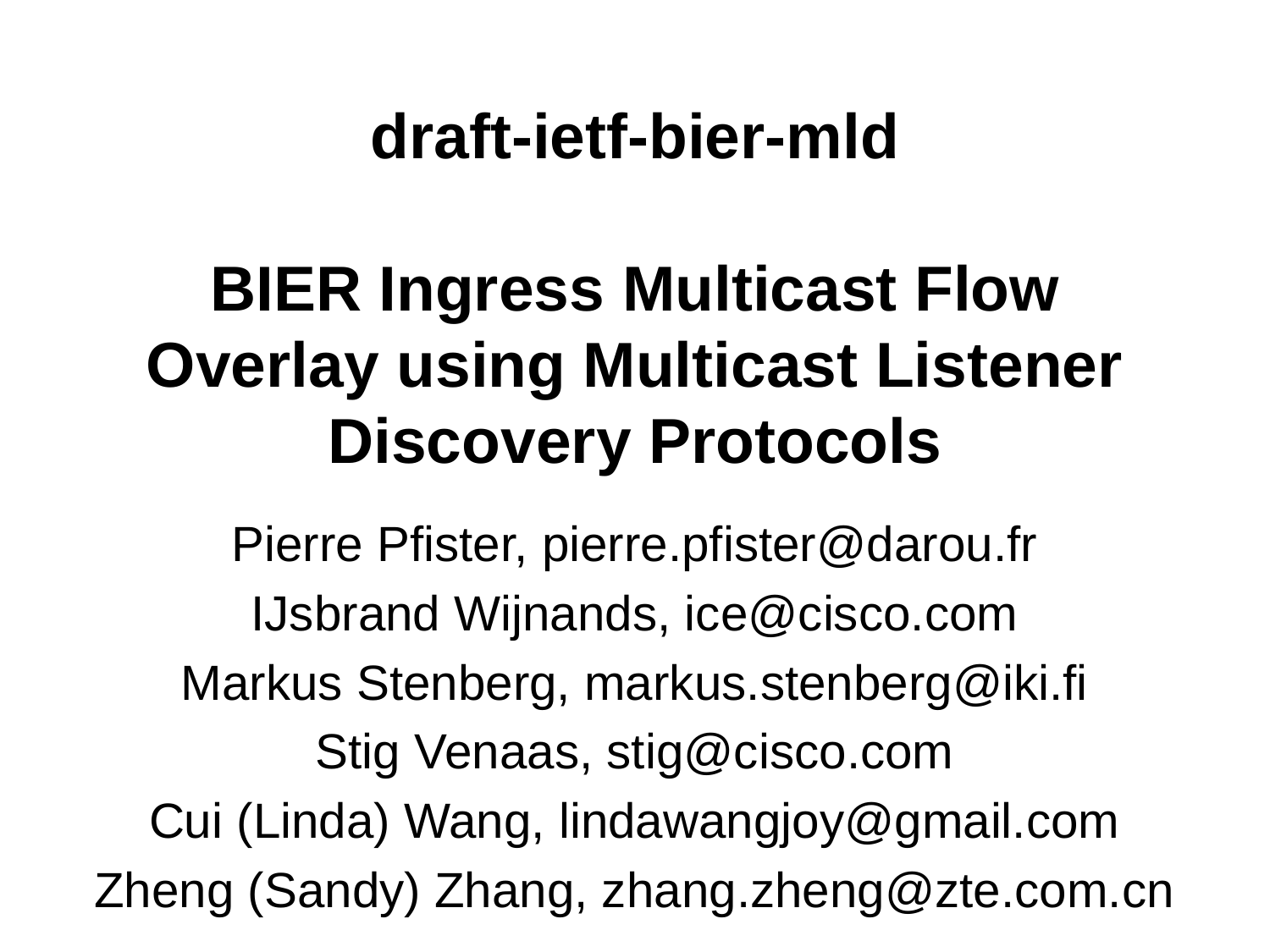

# draft-ietf-bier-mld BIER Ingress Multicast Flow Overlay using Multicast Listener Discovery Protocols

Pierre Pfister, pierre.pfister@darou.fr
IJsbrand Wijnands, ice@cisco.com
Markus Stenberg, markus.stenberg@iki.fi
Stig Venaas, stig@cisco.com
Cui (Linda) Wang, lindawangjoy@gmail.com
Zheng (Sandy) Zhang, zhang.zheng@zte.com.cn